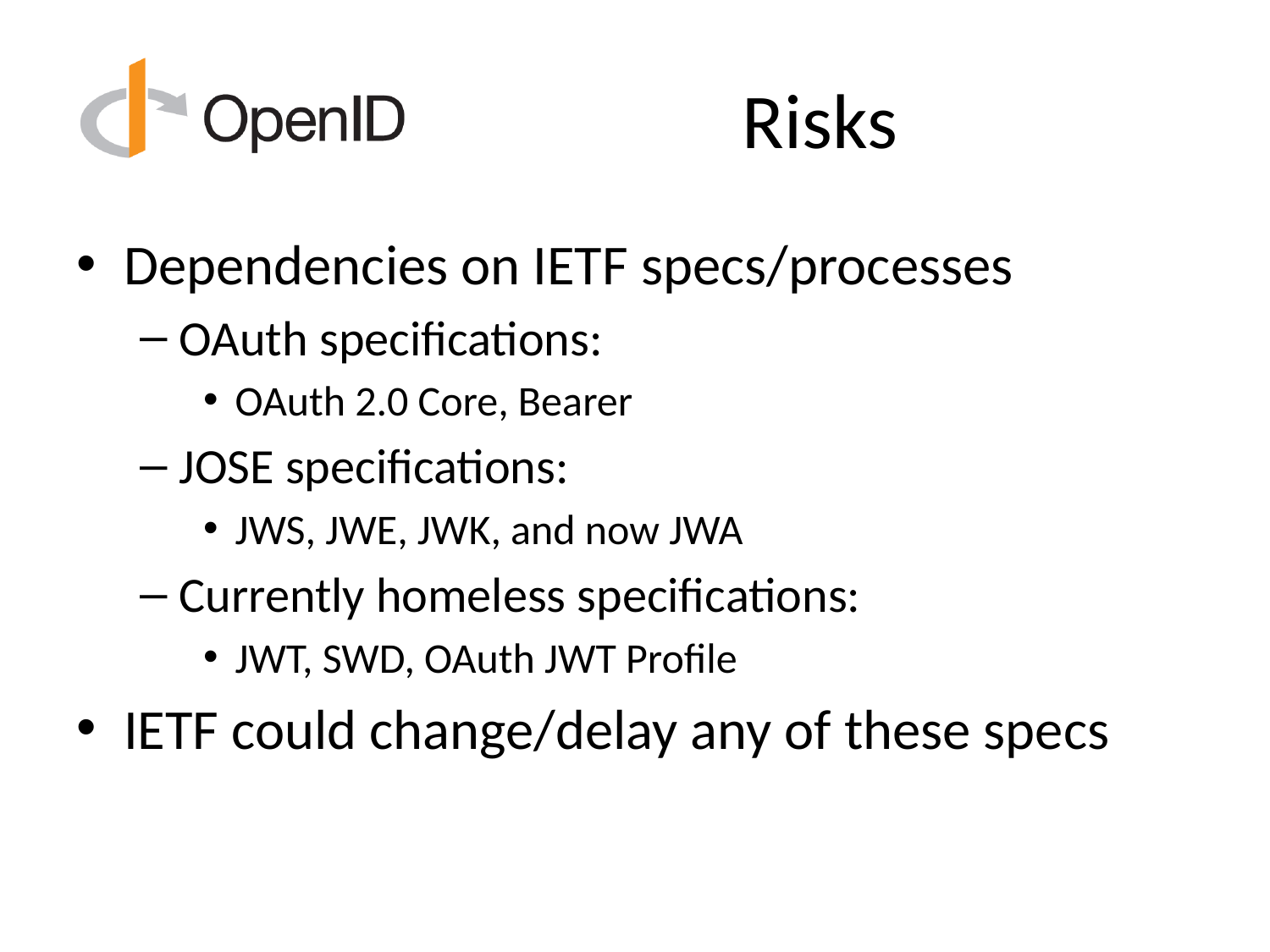

# Risks
Dependencies on IETF specs/processes
OAuth specifications:
OAuth 2.0 Core, Bearer
JOSE specifications:
JWS, JWE, JWK, and now JWA
Currently homeless specifications:
JWT, SWD, OAuth JWT Profile
IETF could change/delay any of these specs